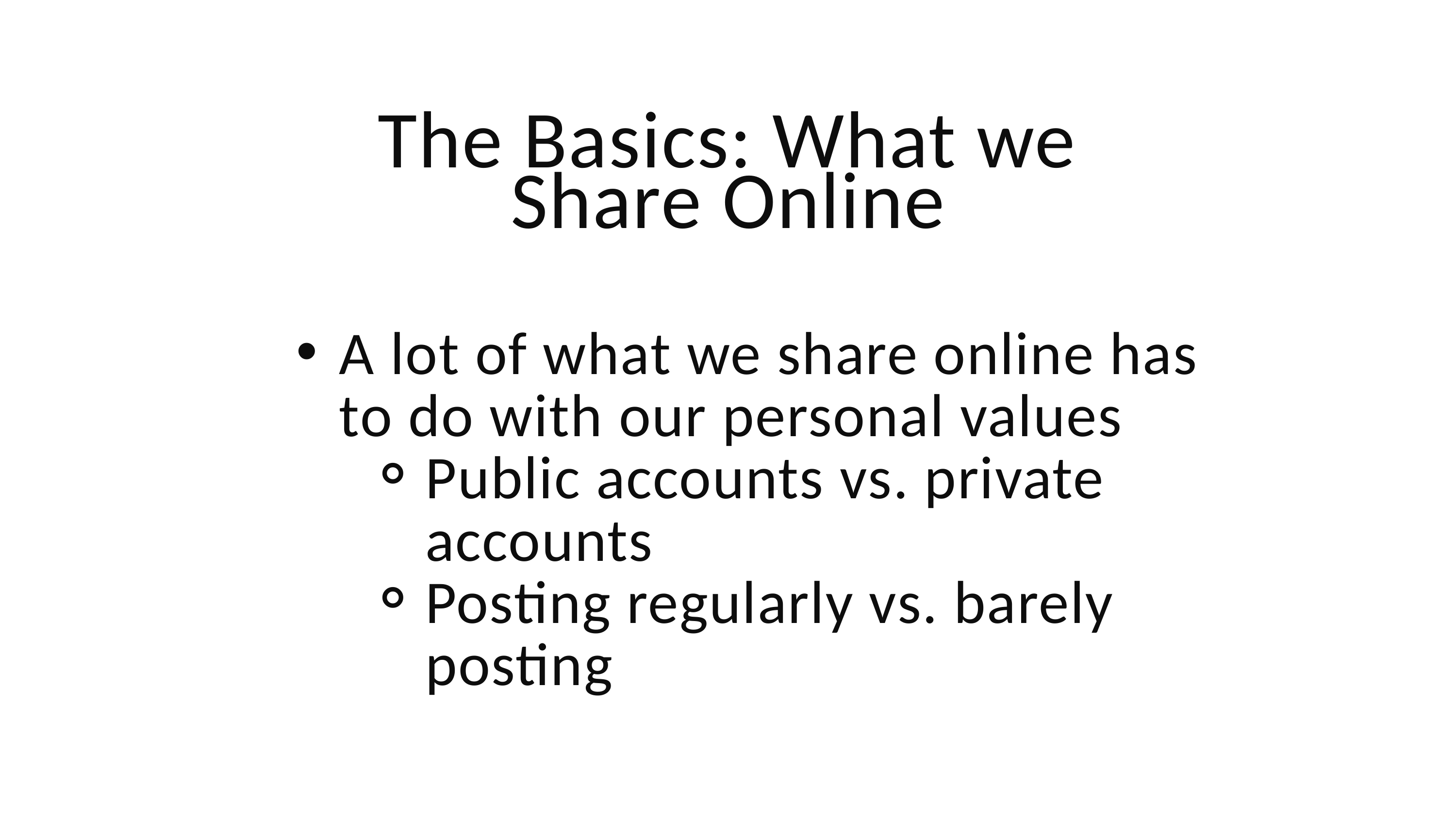

The Basics: What we Share Online
A lot of what we share online has to do with our personal values
Public accounts vs. private accounts
Posting regularly vs. barely posting